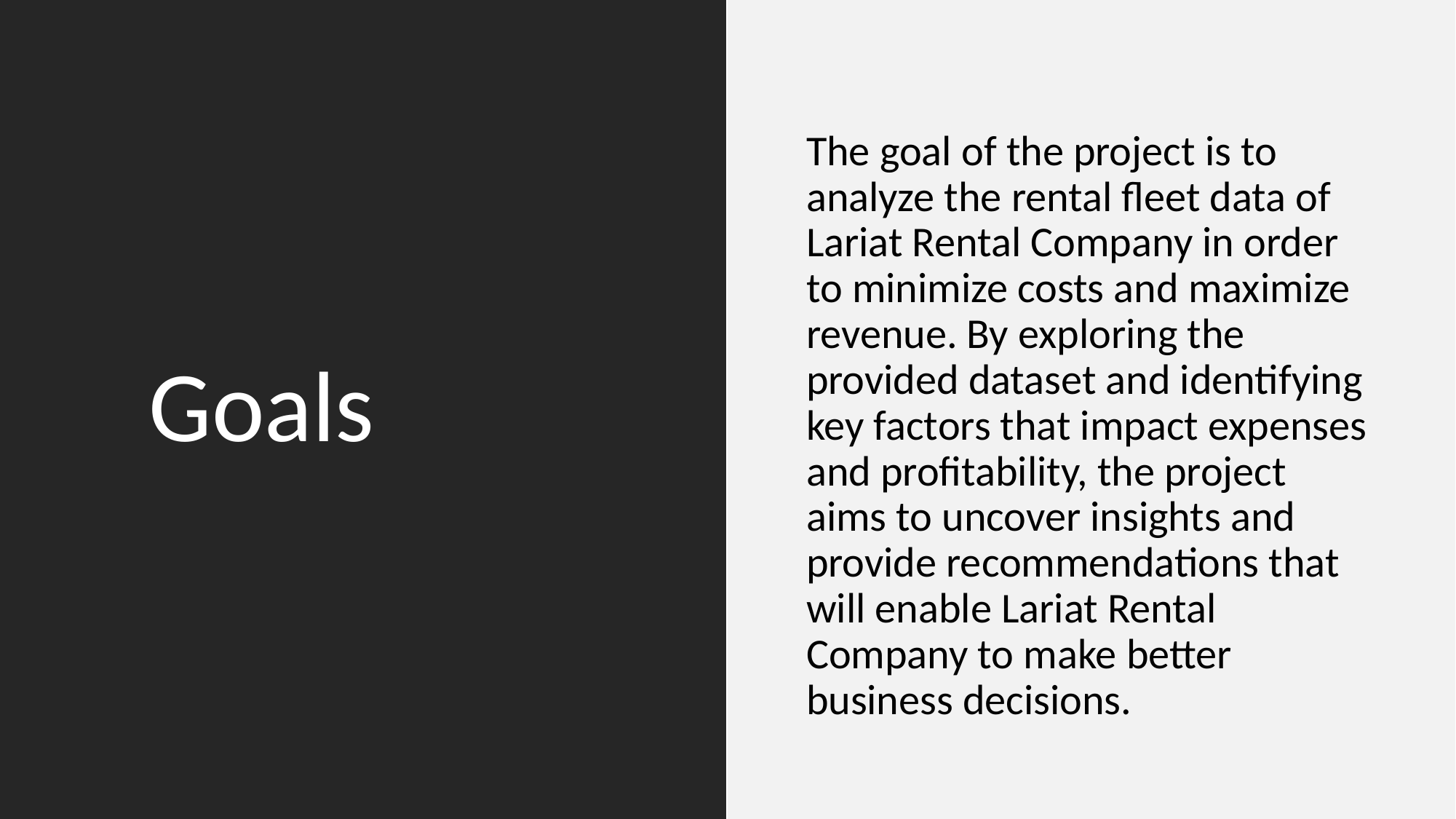

# Goals
The goal of the project is to analyze the rental fleet data of Lariat Rental Company in order to minimize costs and maximize revenue. By exploring the provided dataset and identifying key factors that impact expenses and profitability, the project aims to uncover insights and provide recommendations that will enable Lariat Rental Company to make better business decisions.